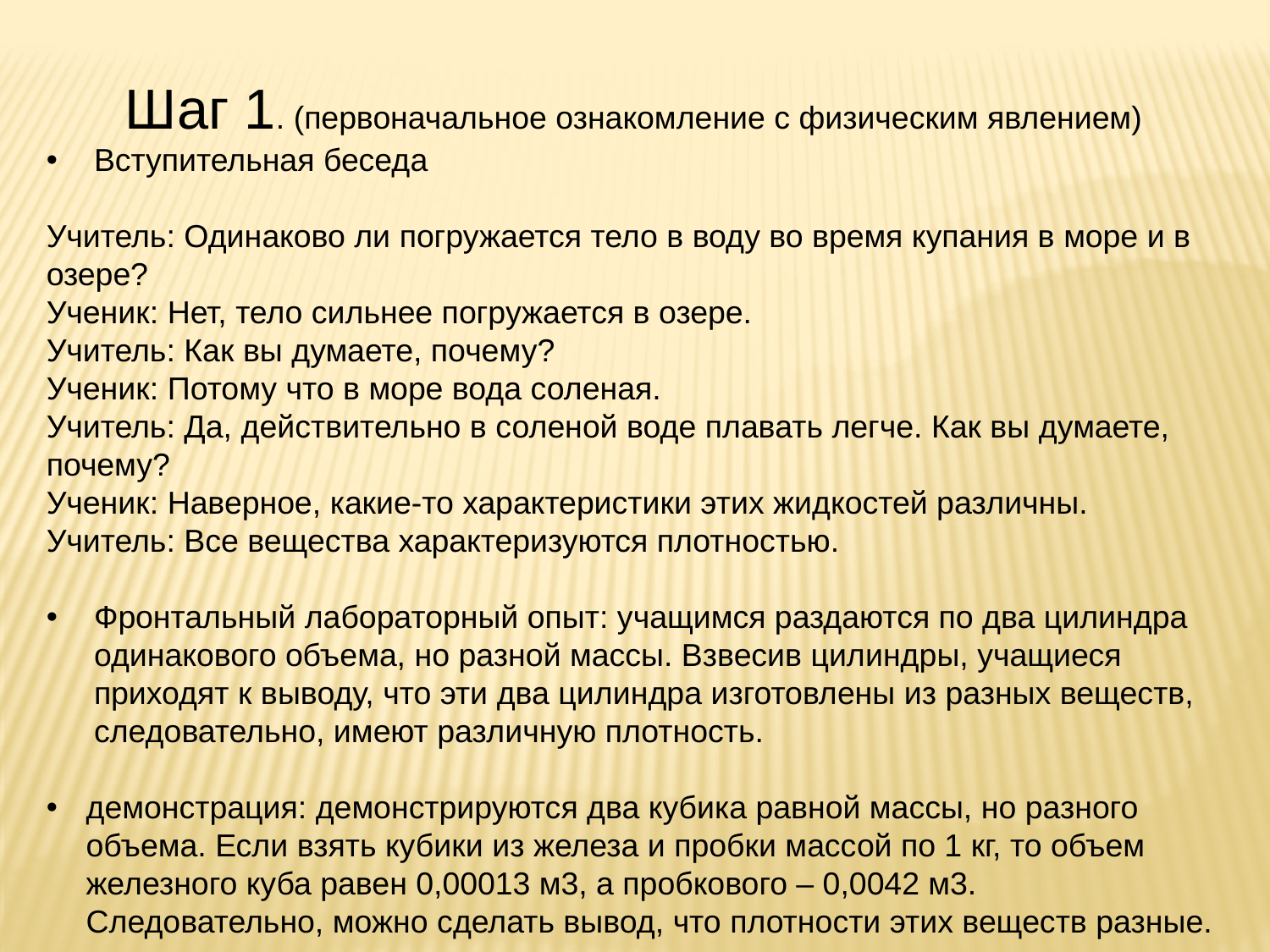

Шаг 1. (первоначальное ознакомление с физическим явлением)
Вступительная беседа

Учитель: Одинаково ли погружается тело в воду во время купания в море и в озере?
Ученик: Нет, тело сильнее погружается в озере.
Учитель: Как вы думаете, почему?
Ученик: Потому что в море вода соленая.
Учитель: Да, действительно в соленой воде плавать легче. Как вы думаете, почему?
Ученик: Наверное, какие-то характеристики этих жидкостей различны.
Учитель: Все вещества характеризуются плотностью.

Фронтальный лабораторный опыт: учащимся раздаются по два цилиндра одинакового объема, но разной массы. Взвесив цилиндры, учащиеся приходят к выводу, что эти два цилиндра изготовлены из разных веществ, следовательно, имеют различную плотность.

демонстрация: демонстрируются два кубика равной массы, но разного объема. Если взять кубики из железа и пробки массой по 1 кг, то объем железного куба равен 0,00013 м3, а пробкового – 0,0042 м3. Следовательно, можно сделать вывод, что плотности этих веществ разные.